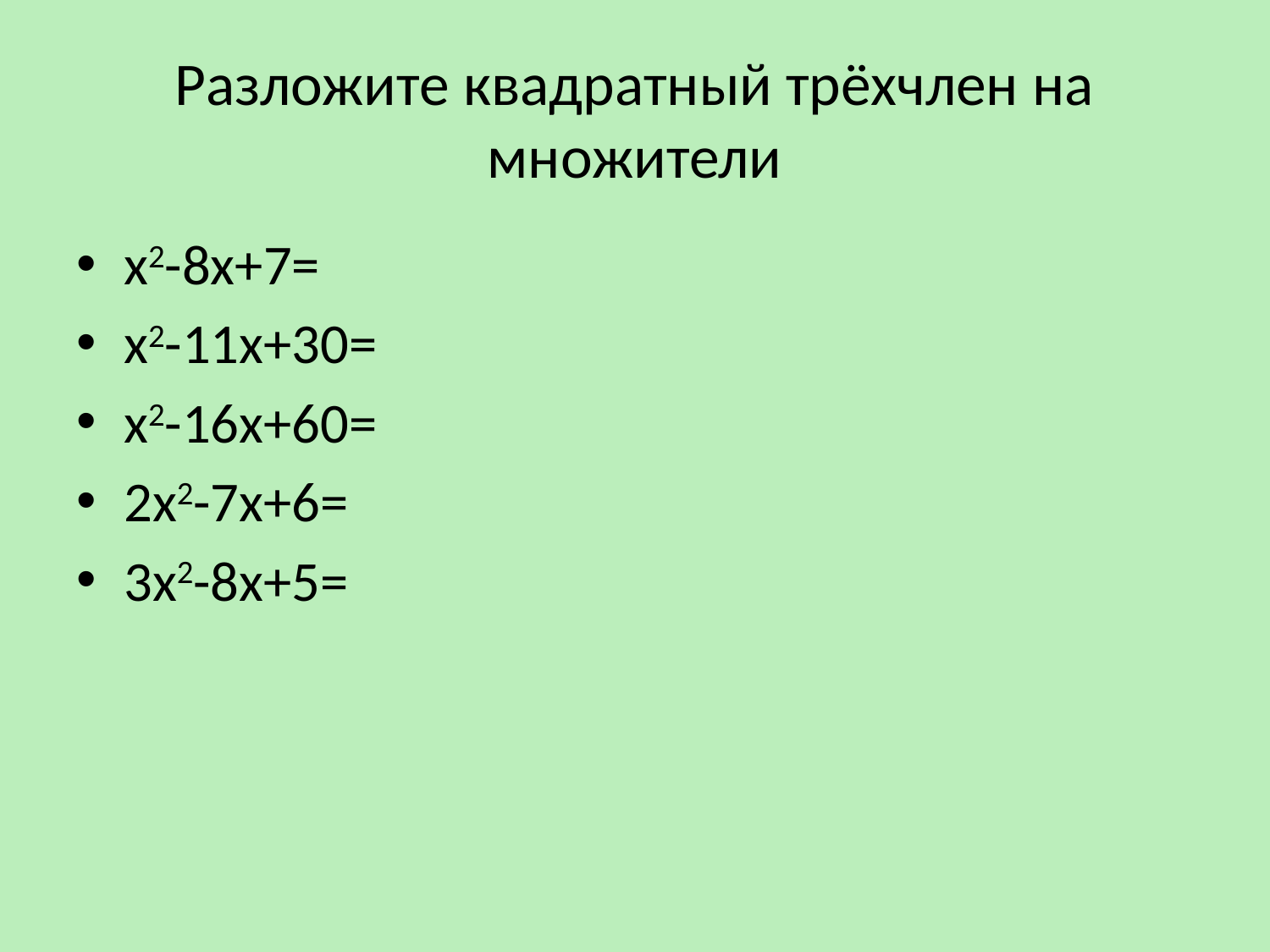

# Разложите квадратный трёхчлен на множители
х2-8х+7=
х2-11х+30=
х2-16х+60=
2х2-7х+6=
3х2-8х+5=